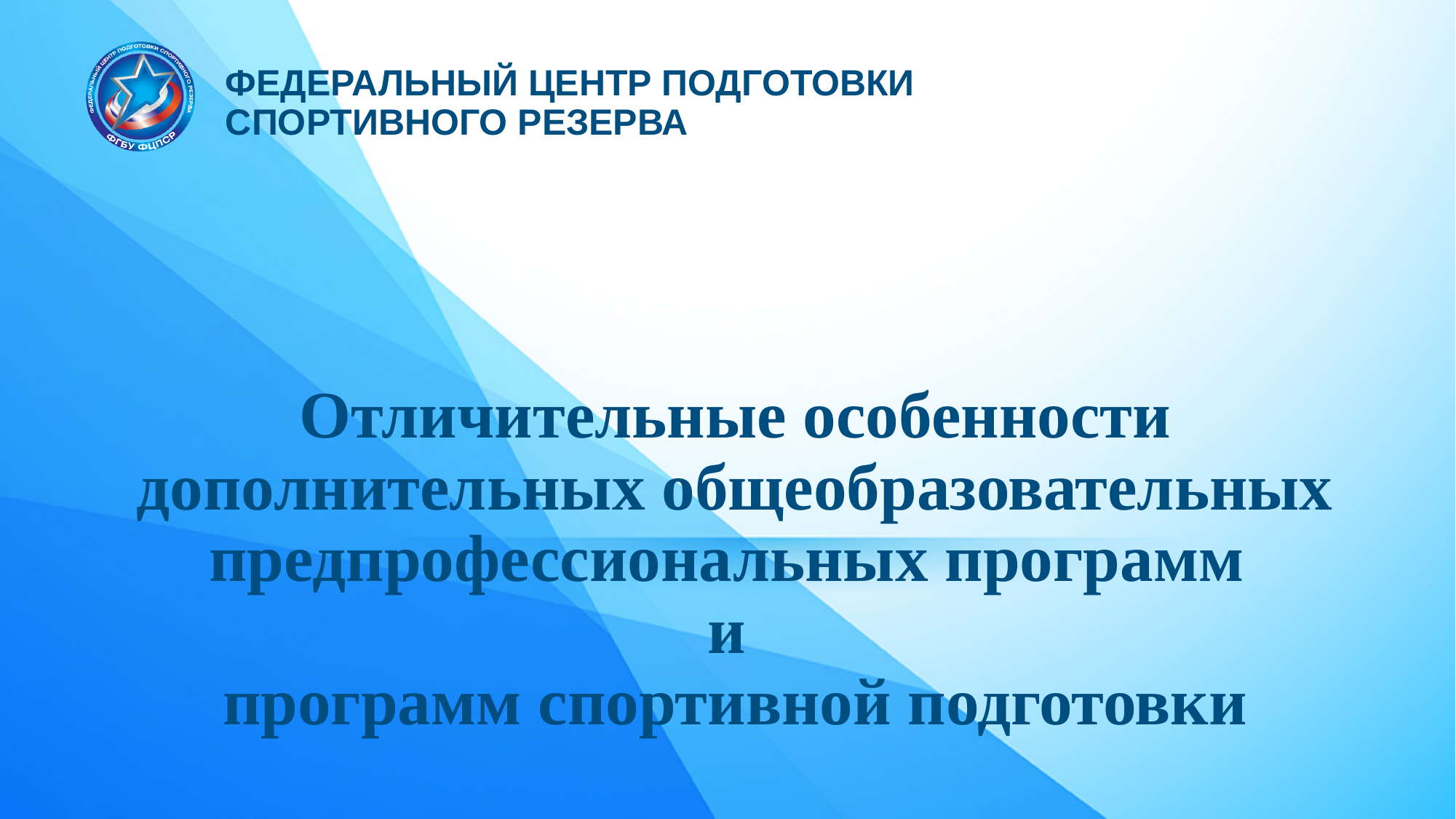

# Отличительные особенности дополнительных общеобразовательных предпрофессиональных программ и программ спортивной подготовки